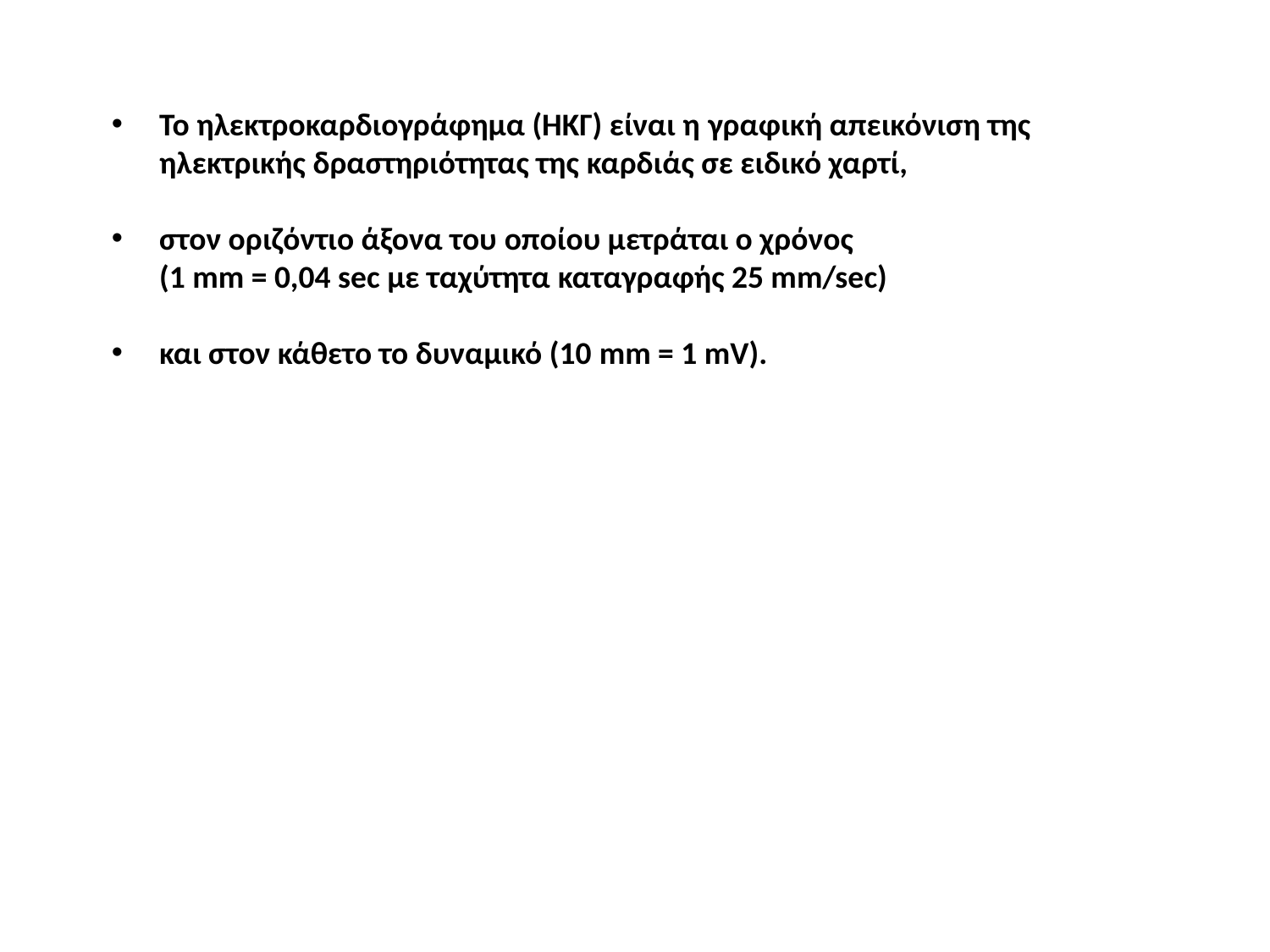

Το ηλεκτροκαρδιογράφημα (ΗΚΓ) είναι η γραφική απεικόνιση της ηλεκτρικής δραστηριότητας της καρδιάς σε ειδικό χαρτί,

στον οριζόντιο άξονα του οποίου μετράται ο χρόνος
	(1 mm = 0,04 sec με ταχύτητα καταγραφής 25 mm/sec)

και στον κάθετο το δυναμικό (10 mm = 1 mV).